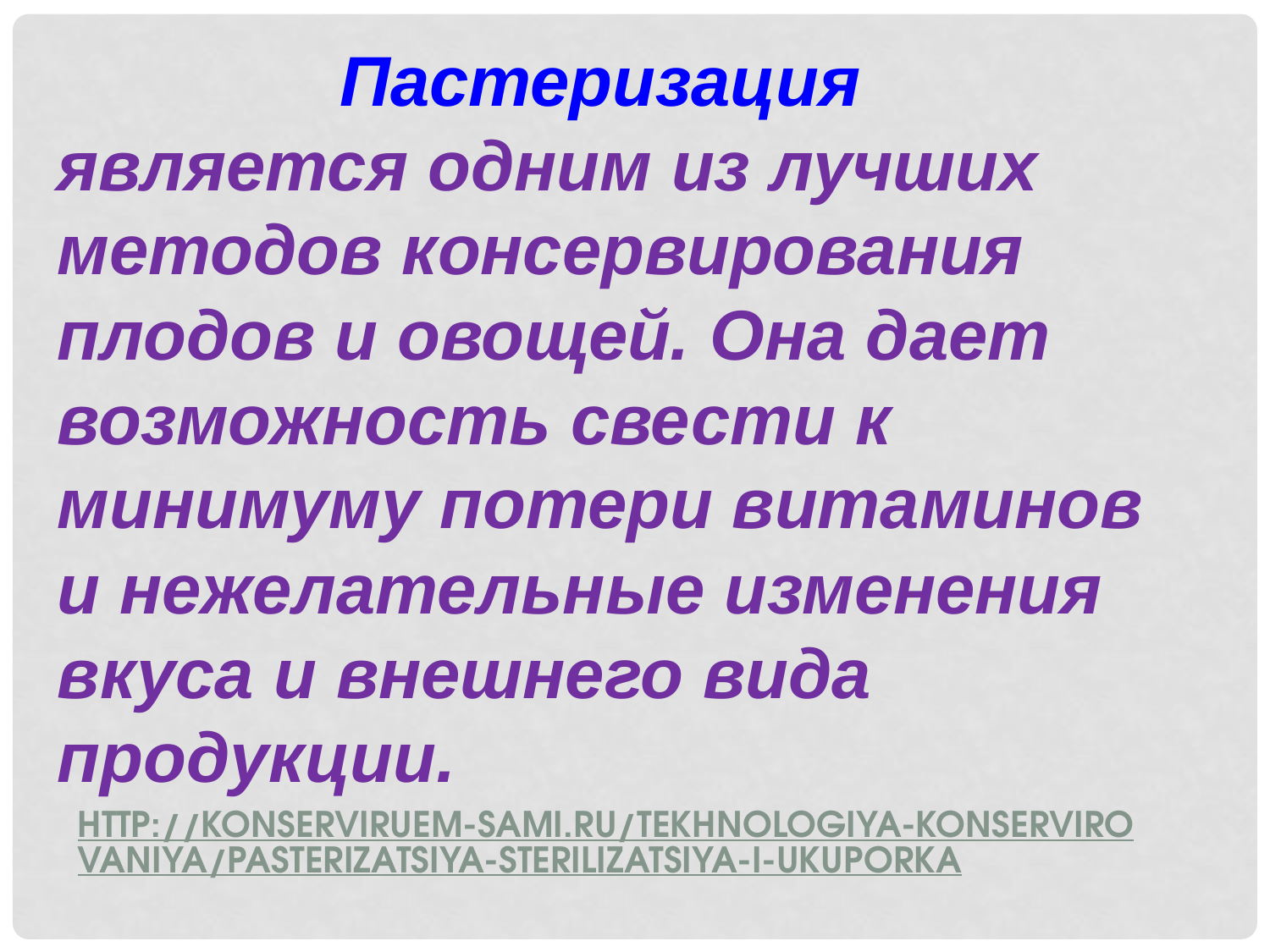

Пастеризация
является одним из лучших методов консервирования плодов и овощей. Она дает возможность свести к минимуму потери витаминов и нежелательные изменения вкуса и внешнего вида продукции.
http://konserviruem-sami.ru/tekhnologiya-konservirovaniya/pasterizatsiya-sterilizatsiya-i-ukuporka